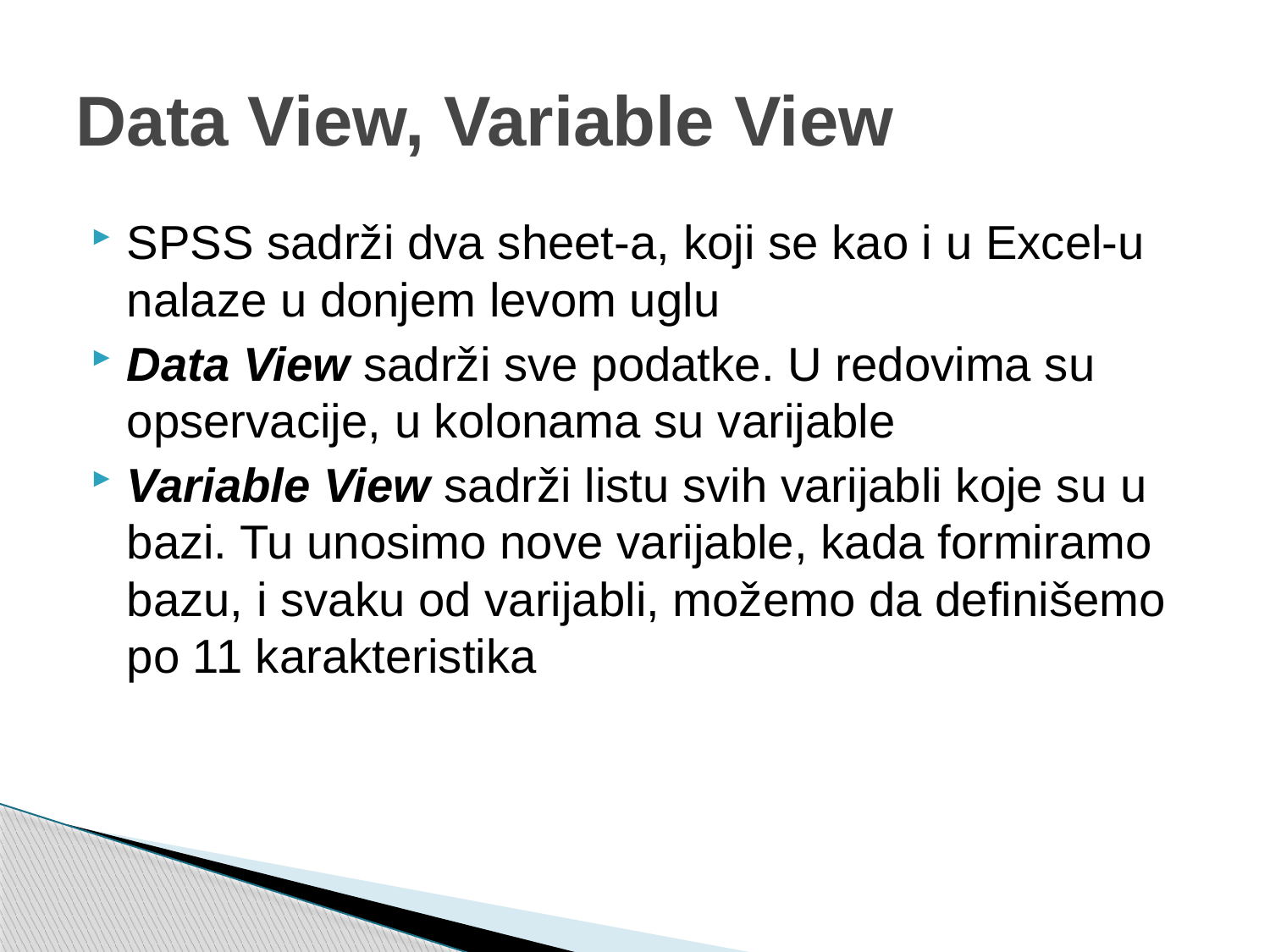

# Data View, Variable View
SPSS sadrži dva sheet-a, koji se kao i u Excel-u nalaze u donjem levom uglu
Data View sadrži sve podatke. U redovima su opservacije, u kolonama su varijable
Variable View sadrži listu svih varijabli koje su u bazi. Tu unosimo nove varijable, kada formiramo bazu, i svaku od varijabli, možemo da definišemo po 11 karakteristika